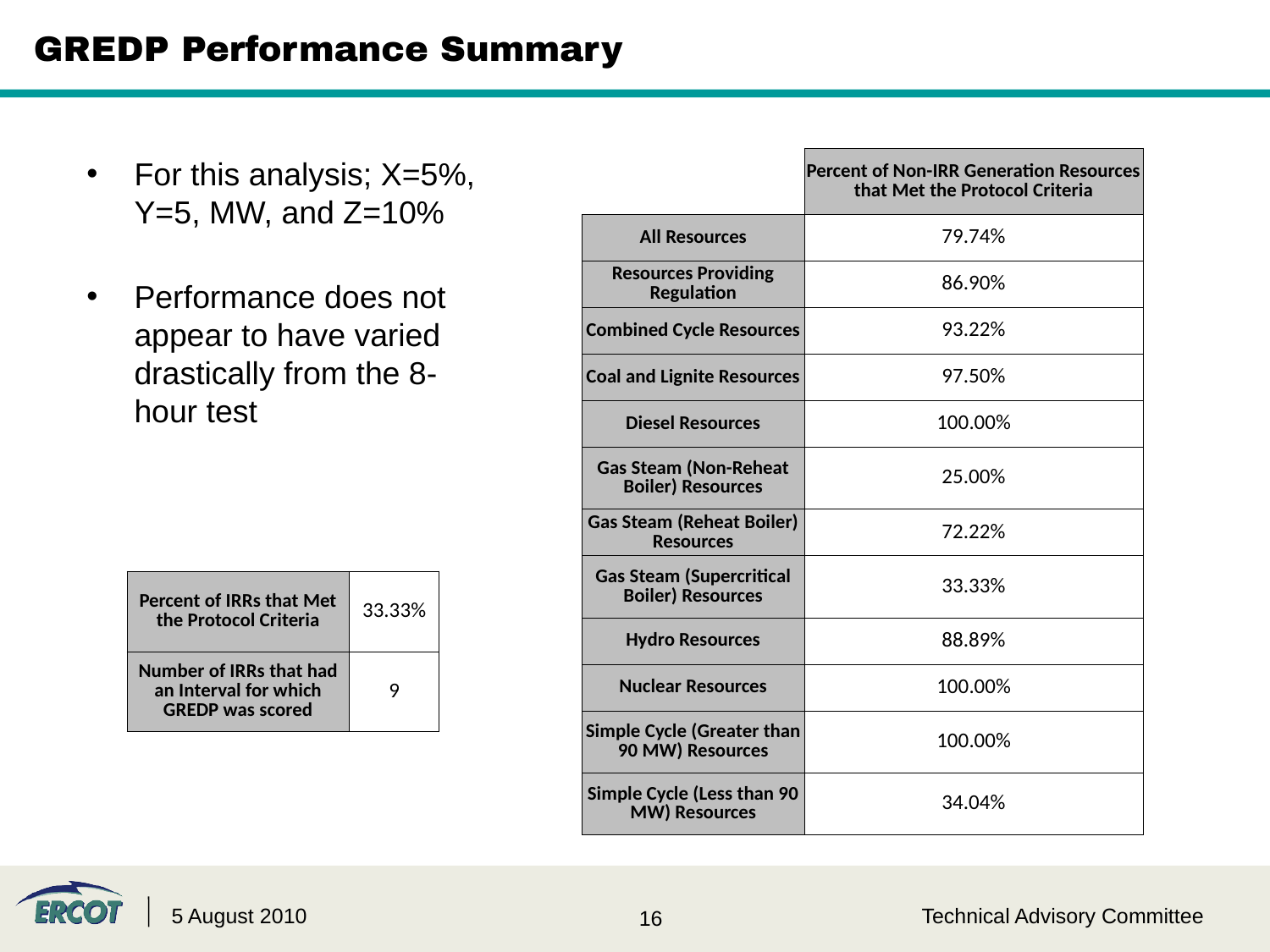

# GREDP Performance Summary
For this analysis; X=5%, Y=5, MW, and Z=10%

Performance does not appear to have varied drastically from the 8-hour test

|  | Percent of Non-IRR Generation Resources that Met the Protocol Criteria |
| --- | --- |
| All Resources | 79.74% |
| Resources Providing Regulation | 86.90% |
| Combined Cycle Resources | 93.22% |
| Coal and Lignite Resources | 97.50% |
| Diesel Resources | 100.00% |
| Gas Steam (Non-Reheat Boiler) Resources | 25.00% |
| Gas Steam (Reheat Boiler) Resources | 72.22% |
| Gas Steam (Supercritical Boiler) Resources | 33.33% |
| Hydro Resources | 88.89% |
| Nuclear Resources | 100.00% |
| Simple Cycle (Greater than 90 MW) Resources | 100.00% |
| Simple Cycle (Less than 90 MW) Resources | 34.04% |
| Percent of IRRs that Met the Protocol Criteria | 33.33% |
| --- | --- |
| Number of IRRs that had an Interval for which GREDP was scored | 9 |
5 August 2010
Technical Advisory Committee